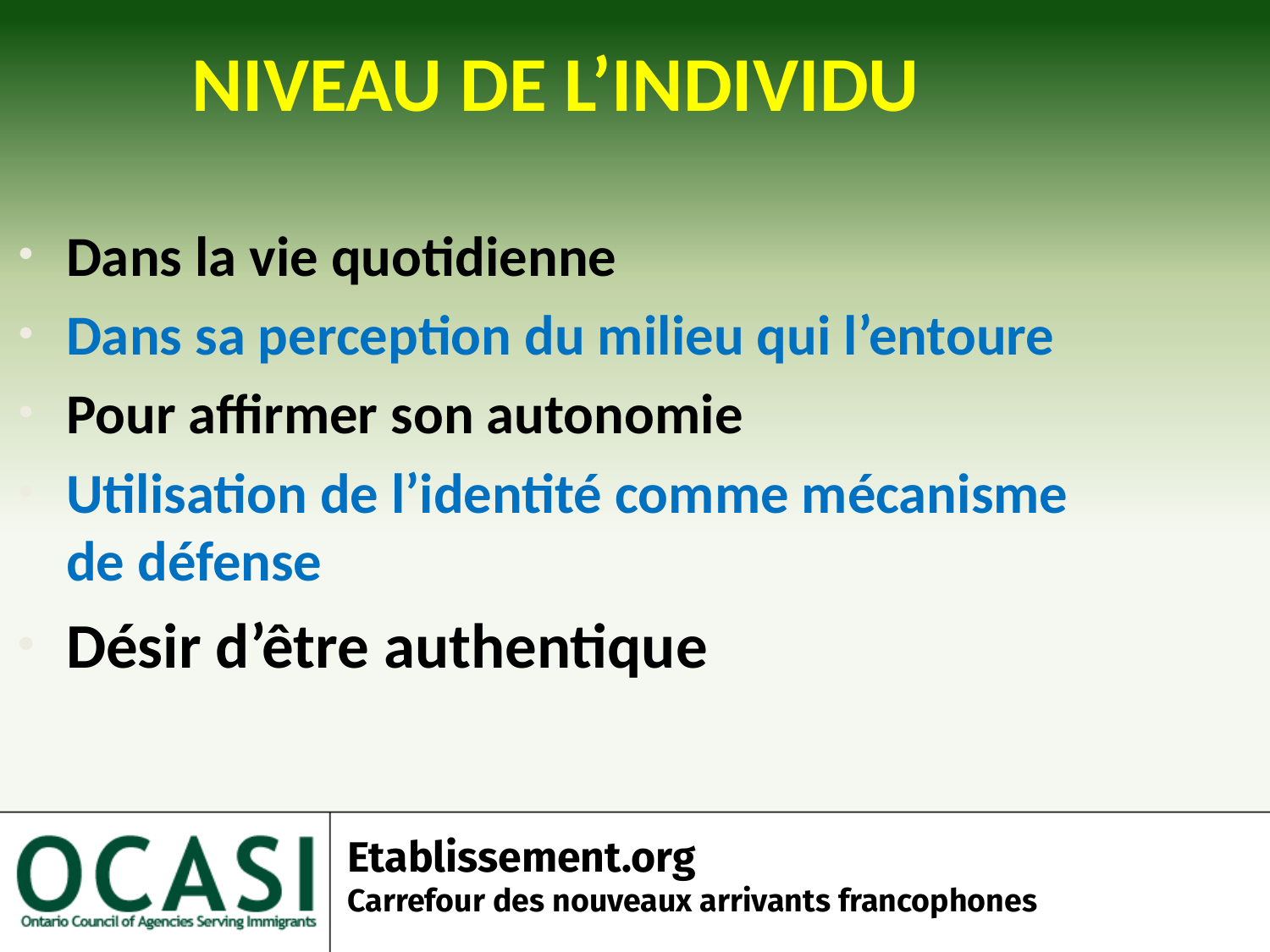

NIVEAU DE L’INDIVIDU

Dans la vie quotidienne
Dans sa perception du milieu qui l’entoure
Pour affirmer son autonomie
Utilisation de l’identité comme mécanisme de défense
Désir d’être authentique
Etablissement.org
Carrefour des nouveaux arrivants francophones